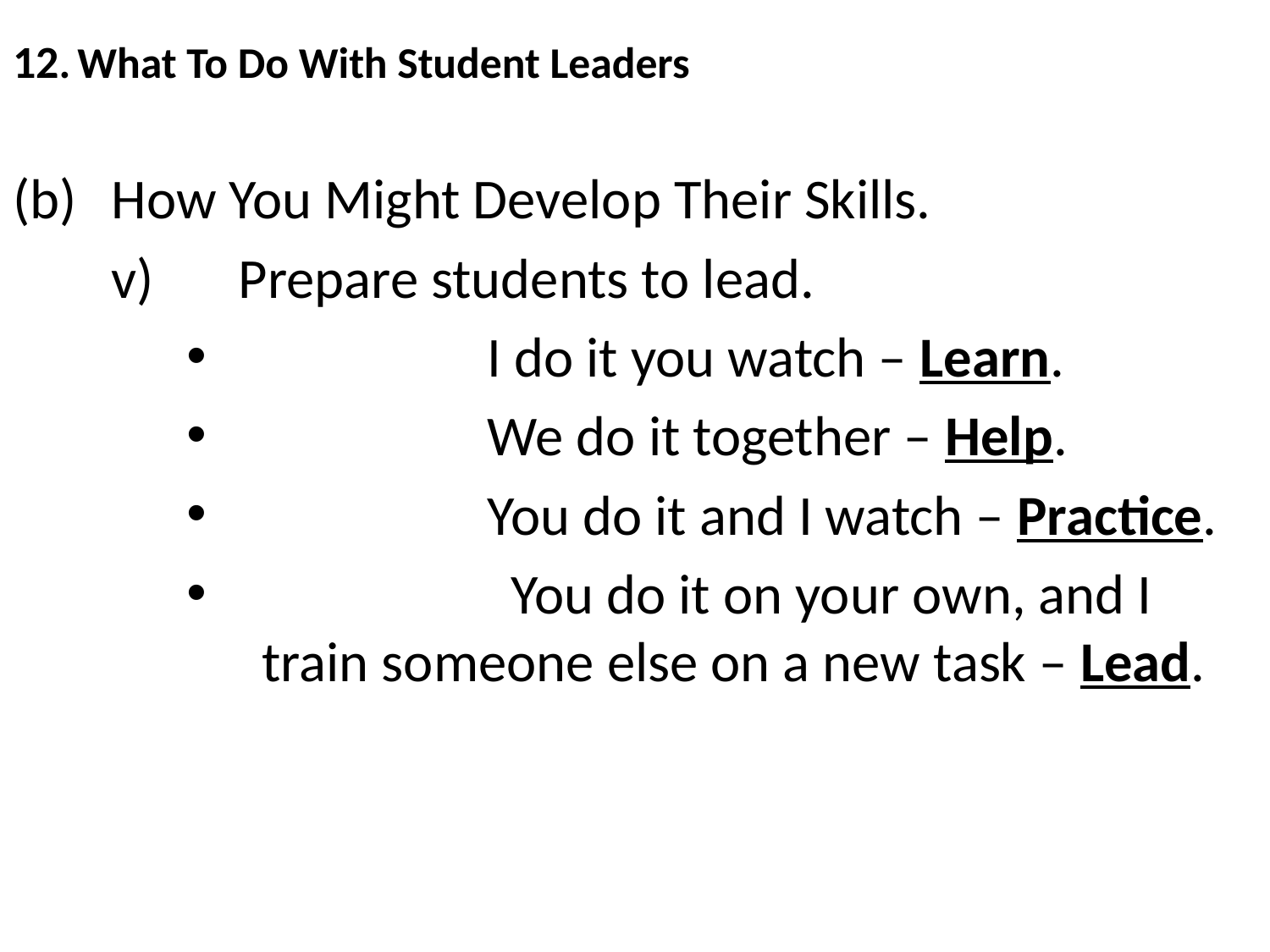

# 12.	What To Do With Student Leaders
(b)	How You Might Develop Their Skills.
	v)	Prepare students to lead.
	I do it you watch – Learn.
	We do it together – Help.
	You do it and I watch – Practice.
	You do it on your own, and I train someone else on a new task – Lead.